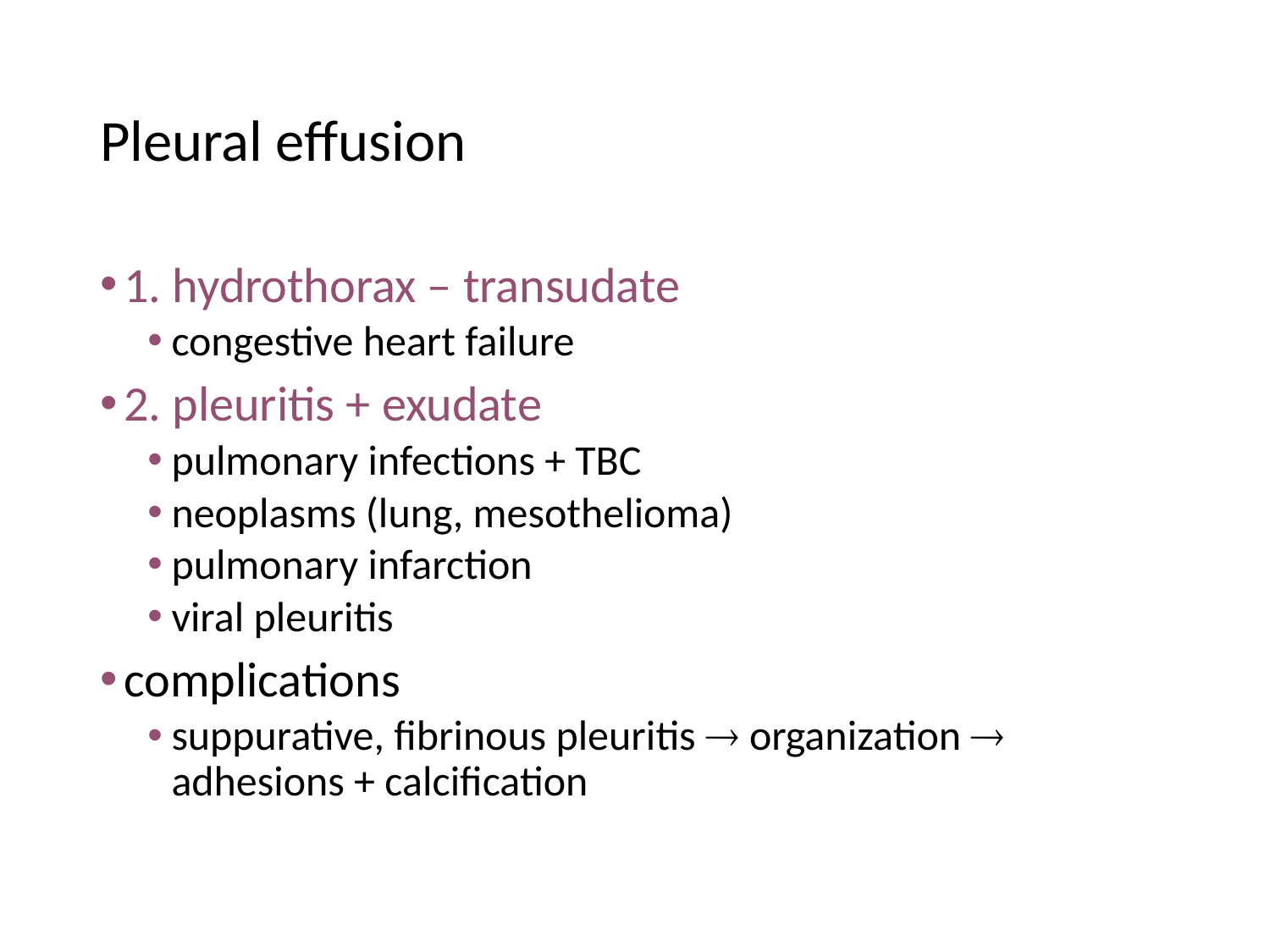

# Pleural effusion
1. hydrothorax – transudate
congestive heart failure
2. pleuritis + exudate
pulmonary infections + TBC
neoplasms (lung, mesothelioma)
pulmonary infarction
viral pleuritis
complications
suppurative, fibrinous pleuritis → organization → adhesions + calcification